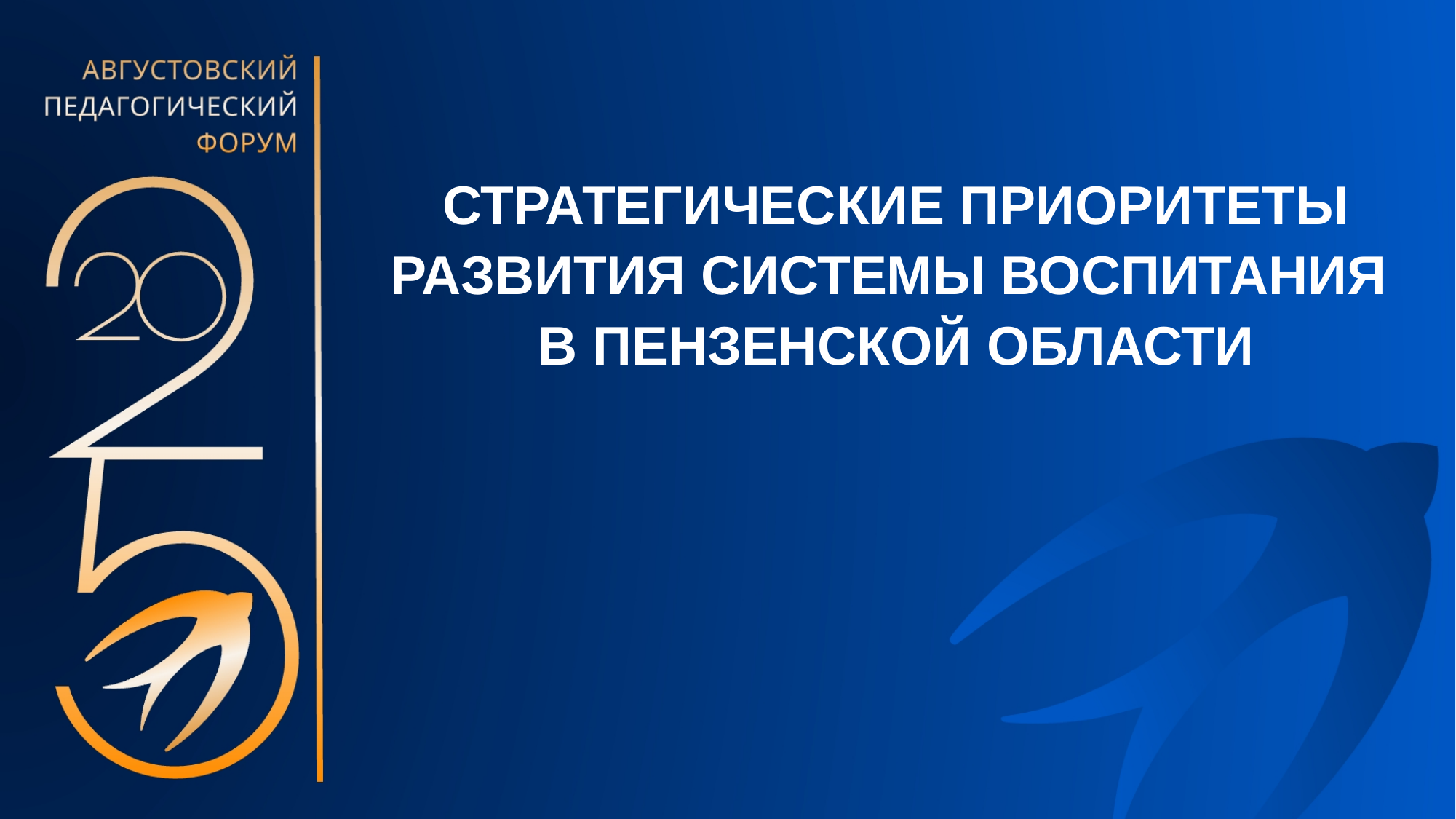

СТРАТЕГИЧЕСКИЕ ПРИОРИТЕТЫ
РАЗВИТИЯ СИСТЕМЫ ВОСПИТАНИЯ
В ПЕНЗЕНСКОЙ ОБЛАСТИ